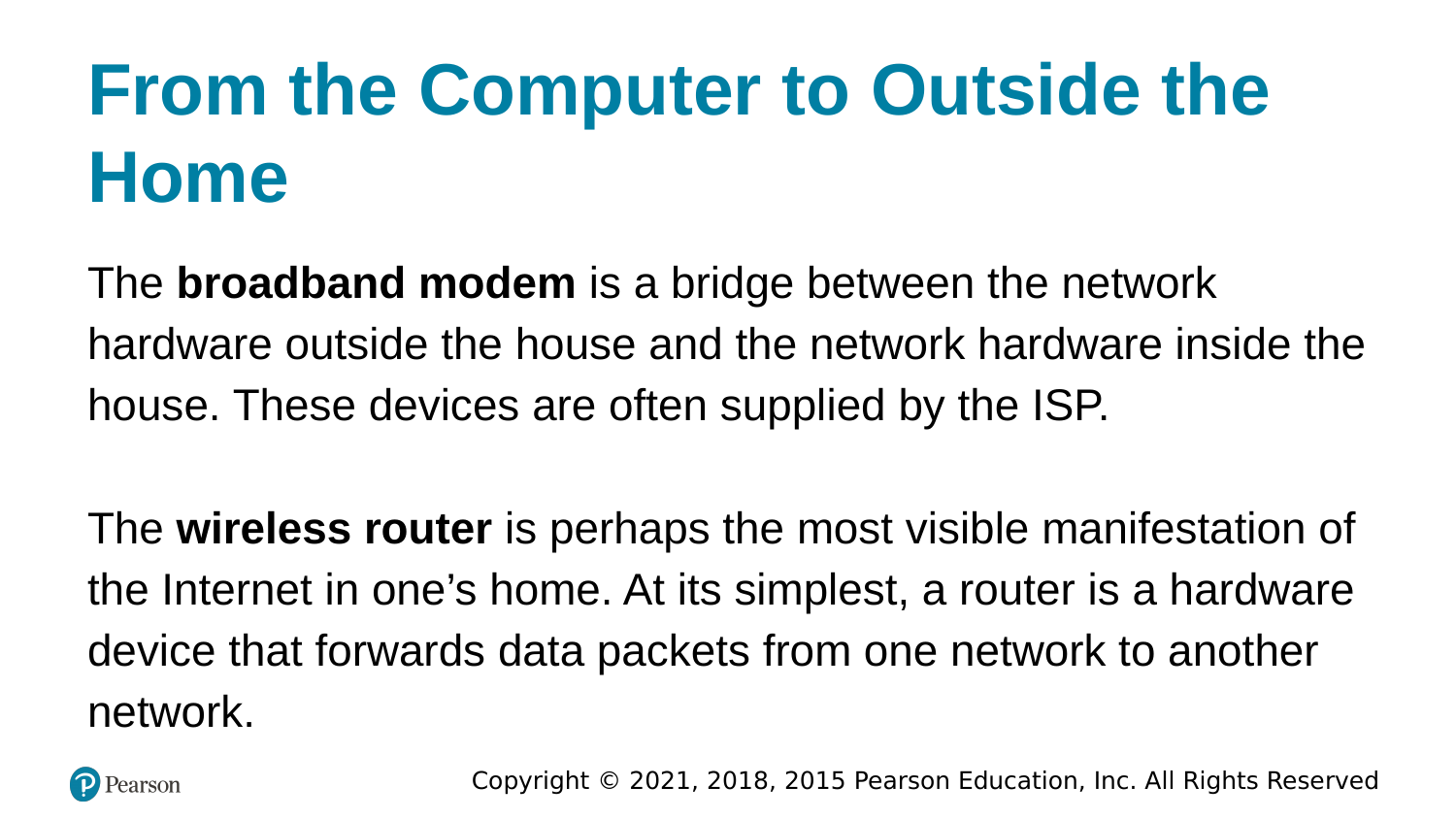

# From the Computer to Outside the Home
The broadband modem is a bridge between the network hardware outside the house and the network hardware inside the
house. These devices are often supplied by the ISP.

The wireless router is perhaps the most visible manifestation of the Internet in one’s home. At its simplest, a router is a hardware device that forwards data packets from one network to another network.